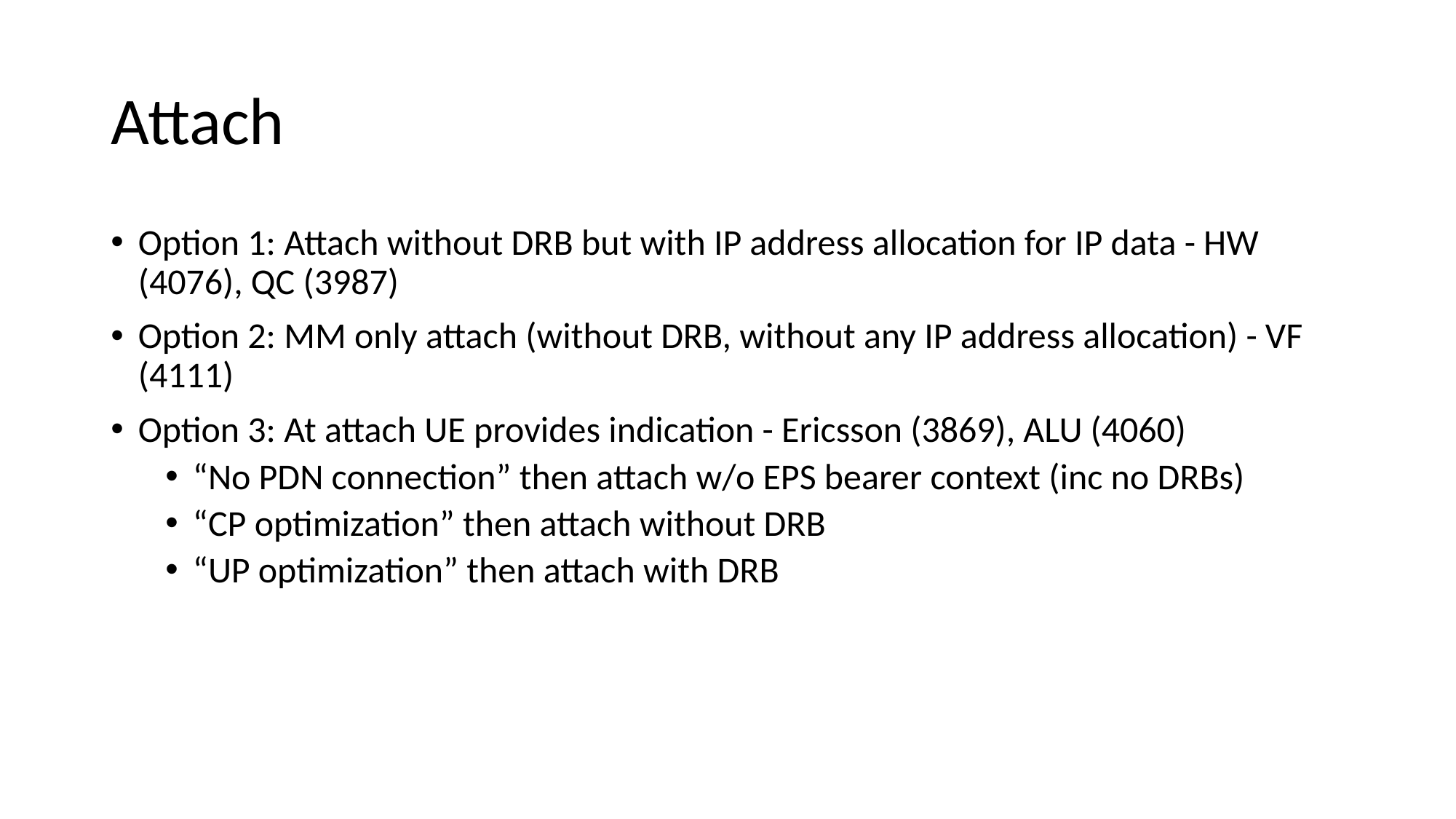

# Attach
Option 1: Attach without DRB but with IP address allocation for IP data - HW (4076), QC (3987)
Option 2: MM only attach (without DRB, without any IP address allocation) - VF (4111)
Option 3: At attach UE provides indication - Ericsson (3869), ALU (4060)
“No PDN connection” then attach w/o EPS bearer context (inc no DRBs)
“CP optimization” then attach without DRB
“UP optimization” then attach with DRB